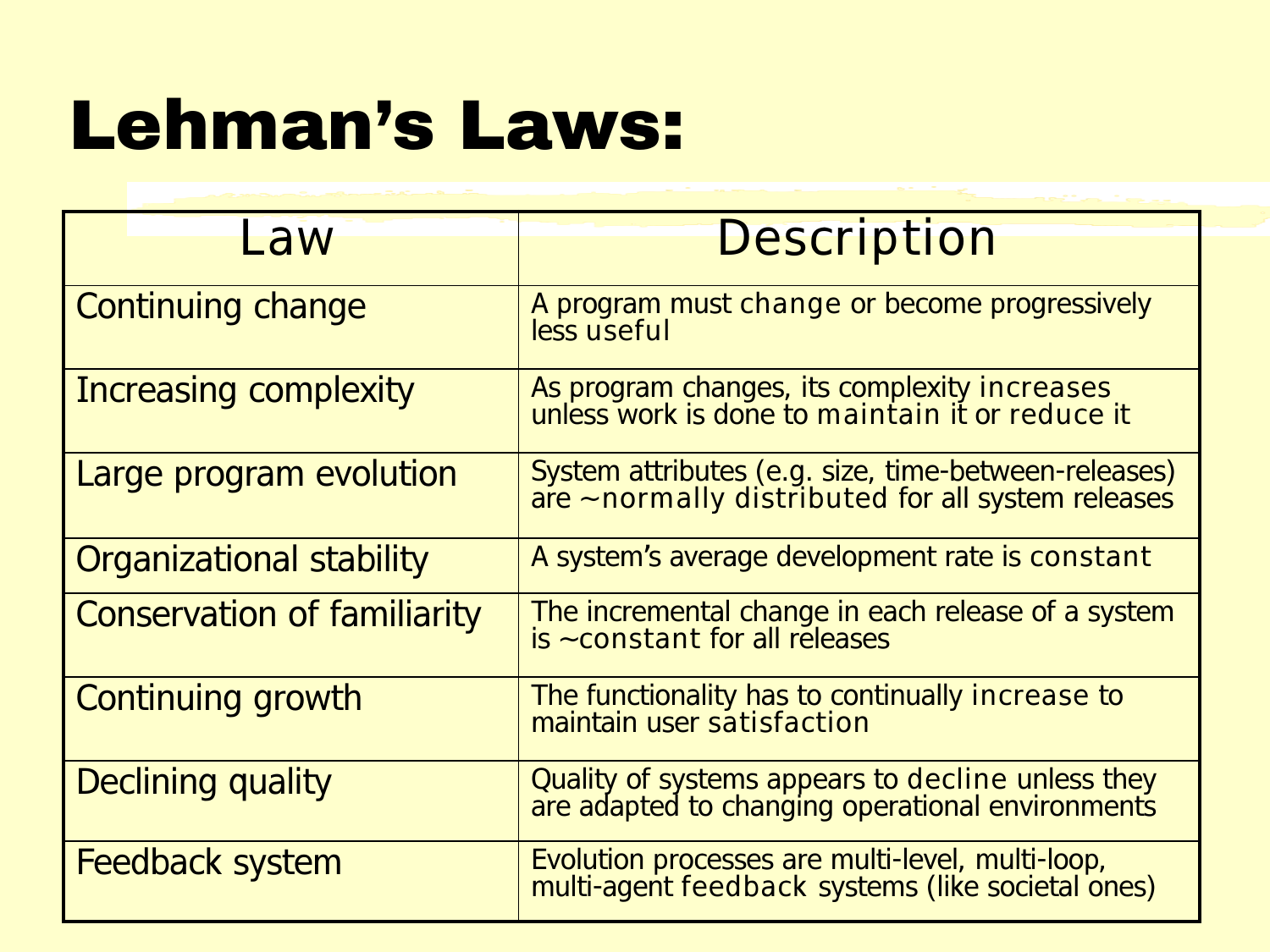

# Lehman’s Laws:
| Law | Description |
| --- | --- |
| Continuing change | A program must change or become progressively less useful |
| Increasing complexity | As program changes, its complexity increases unless work is done to maintain it or reduce it |
| Large program evolution | System attributes (e.g. size, time-between-releases) are ~normally distributed for all system releases |
| Organizational stability | A system’s average development rate is constant |
| Conservation of familiarity | The incremental change in each release of a system is ~constant for all releases |
| Continuing growth | The functionality has to continually increase to maintain user satisfaction |
| Declining quality | Quality of systems appears to decline unless they are adapted to changing operational environments |
| Feedback system | Evolution processes are multi-level, multi-loop, multi-agent feedback systems (like societal ones) |